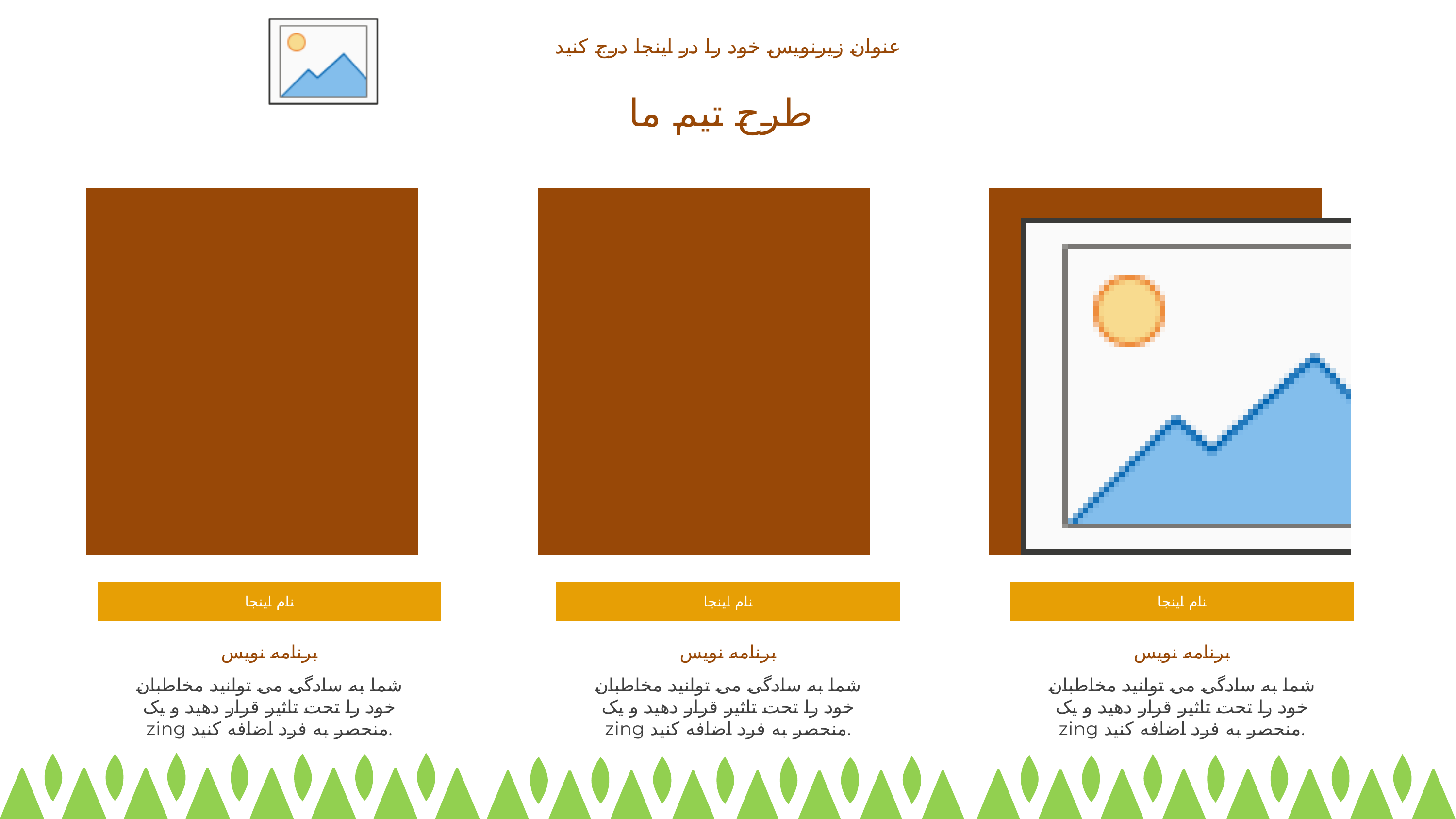

عنوان زیرنویس خود را در اینجا درج کنید
طرح تیم ما

نام اینجا

نام اینجا

نام اینجا
برنامه نویس
برنامه نویس
برنامه نویس
شما به سادگی می توانید مخاطبان خود را تحت تاثیر قرار دهید و یک zing منحصر به فرد اضافه کنید.
شما به سادگی می توانید مخاطبان خود را تحت تاثیر قرار دهید و یک zing منحصر به فرد اضافه کنید.
شما به سادگی می توانید مخاطبان خود را تحت تاثیر قرار دهید و یک zing منحصر به فرد اضافه کنید.